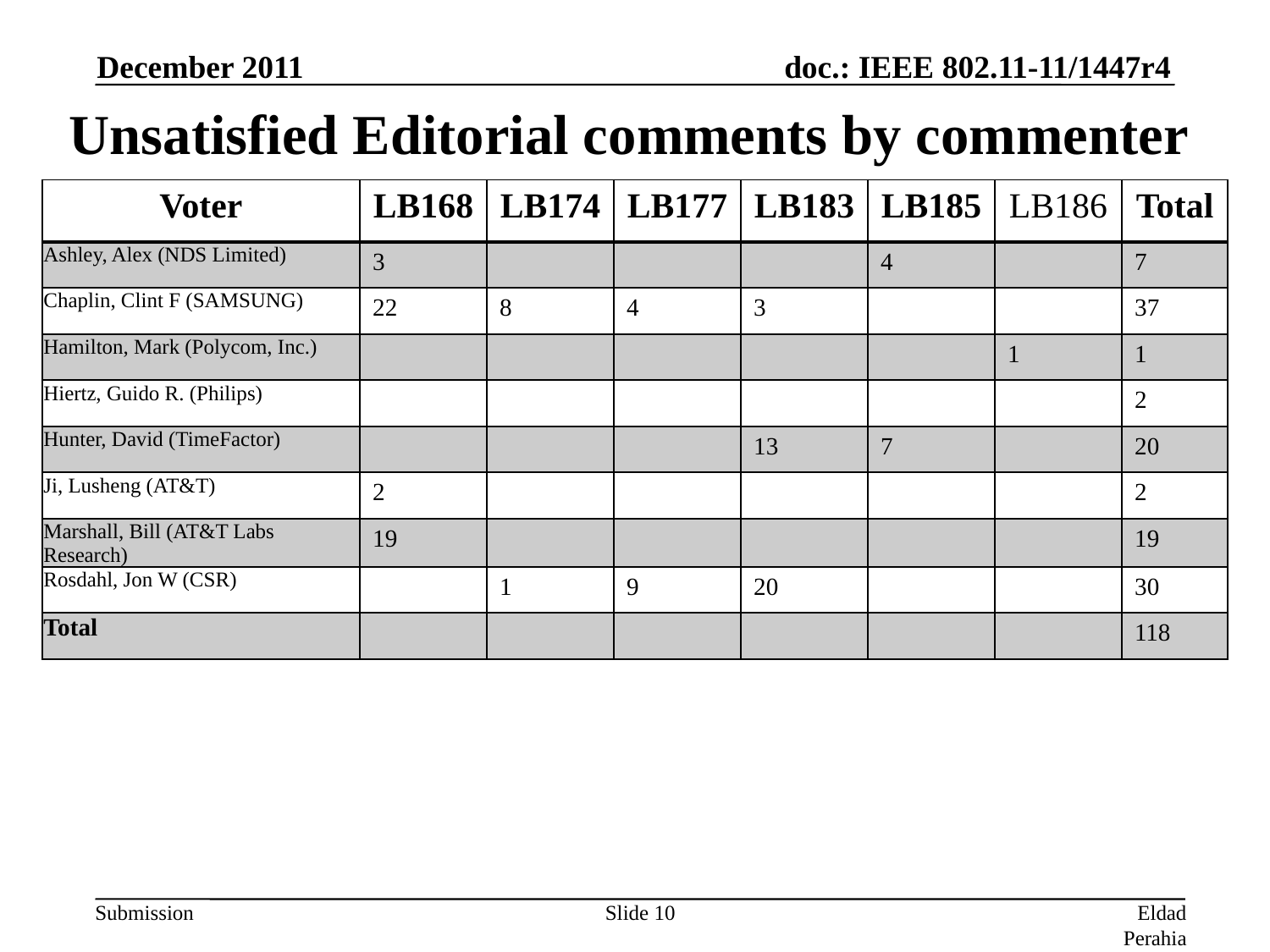

December 2011
# Unsatisfied Editorial comments by commenter
| Voter | LB168 | LB174 | LB177 | LB183 | LB185 | LB186 | Total |
| --- | --- | --- | --- | --- | --- | --- | --- |
| Ashley, Alex (NDS Limited) | 3 |  |  |  | 4 |  | 7 |
| Chaplin, Clint F (SAMSUNG) | 22 | 8 | 4 | 3 |  |  | 37 |
| Hamilton, Mark (Polycom, Inc.) |  |  |  |  |  | 1 | 1 |
| Hiertz, Guido R. (Philips) |  |  |  |  |  |  | 2 |
| Hunter, David (TimeFactor) |  |  |  | 13 | 7 |  | 20 |
| Ji, Lusheng (AT&T) | 2 |  |  |  |  |  | 2 |
| Marshall, Bill (AT&T Labs Research) | 19 |  |  |  |  |  | 19 |
| Rosdahl, Jon W (CSR) |  | 1 | 9 | 20 |  |  | 30 |
| Total |  |  |  |  |  |  | 118 |
Slide 10
Eldad Perahia, Intel Corporation